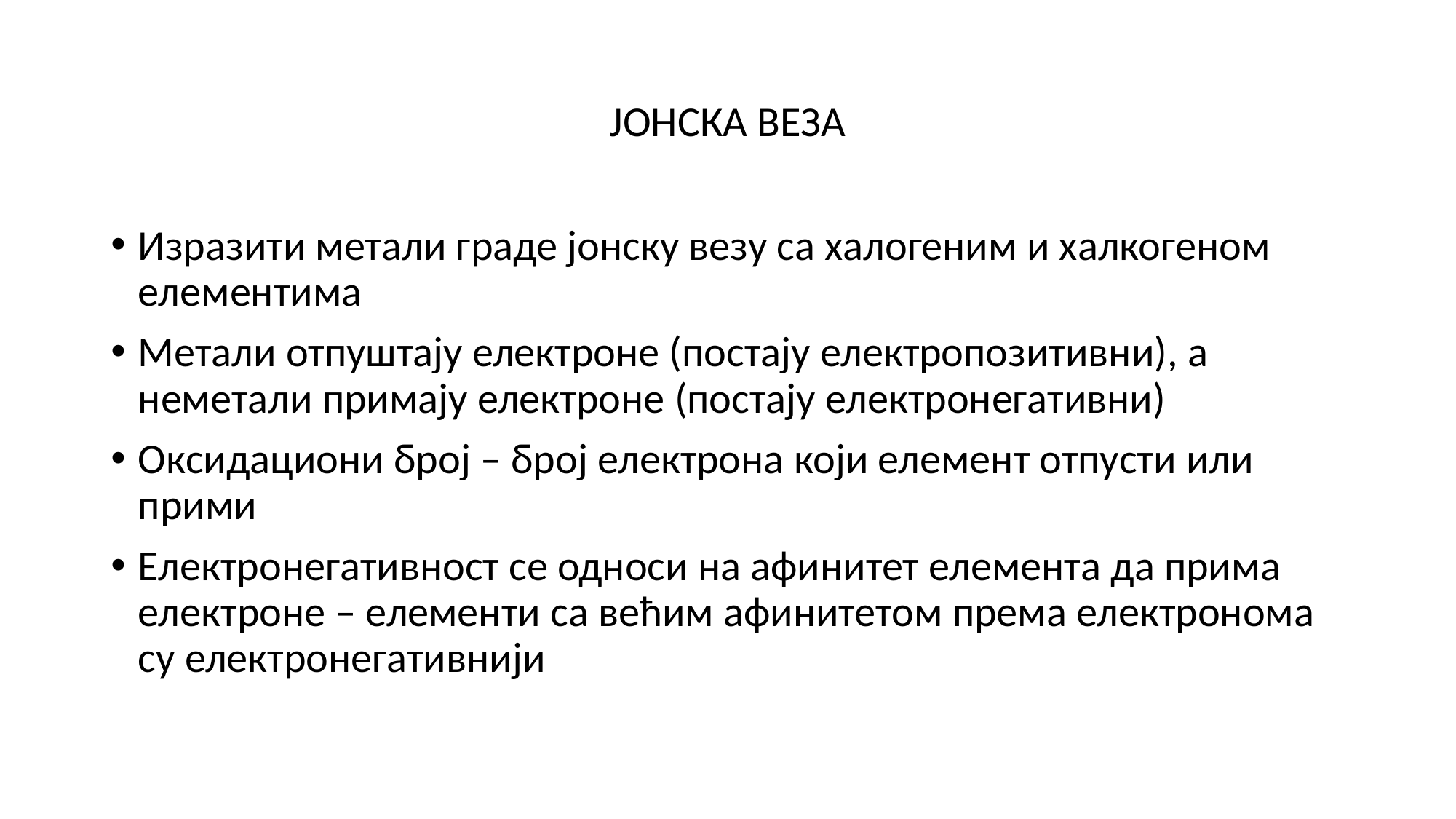

# ЈОНСКА ВЕЗА
Изразити метали граде јонску везу са халогеним и халкогеном елементима
Метали отпуштају електроне (постају електропозитивни), а неметали примају електроне (постају електронегативни)
Oксидациони број – број електрона који елемент отпусти или прими
Електронегативност се односи на афинитет елемента да прима електроне – елементи са већим афинитетом према електронома су електронегативнији